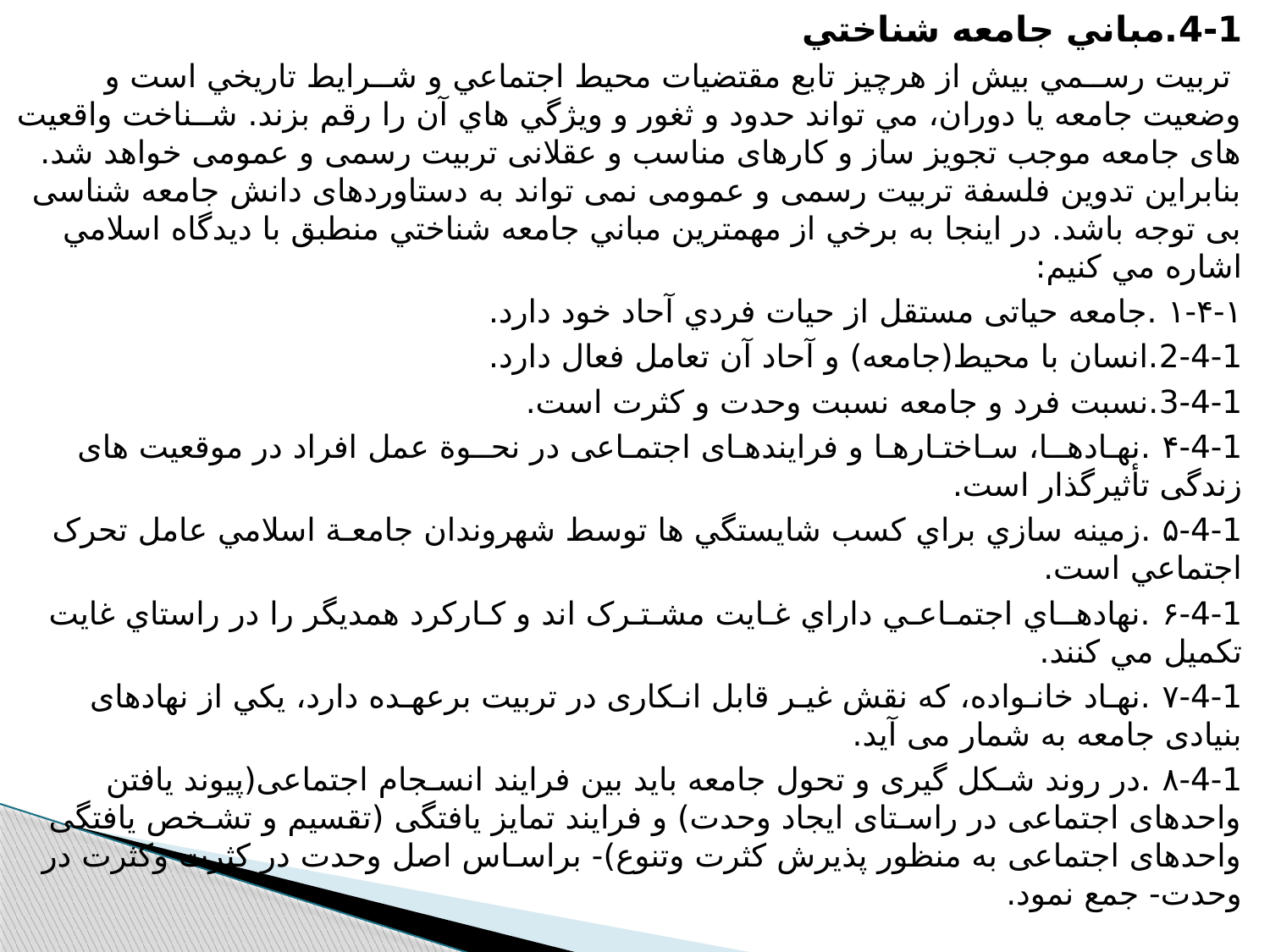

4-1.مباني جامعه شناختي
 تربيت رســمي بيش از هرچيز تابع مقتضيات محيط اجتماعي و شــرايط تاريخي است و وضعيت جامعه يا دوران، مي تواند حدود و ثغور و ويژگي هاي آن را رقم بزند. شــناخت واقعيت های جامعه موجب تجويز ساز و کارهای مناسب و عقلانی تربيت رسمی و عمومی خواهد شد. بنابراين تدوين فلسفة تربيت رسمی و عمومی نمی تواند به دستاوردهای دانش جامعه شناسی بی توجه باشد. در اينجا به برخي از مهمترين مباني جامعه شناختي منطبق با ديدگاه اسلامي اشاره مي کنيم:
۱-۴-۱ .جامعه حياتی مستقل از حيات فردي آحاد خود دارد.
2-4-1.انسان با محيط(جامعه) و آحاد آن تعامل فعال دارد.
3-4-1.نسبت فرد و جامعه نسبت وحدت و کثرت است.
۴-4-1 .نهـادهــا، سـاختـارهـا و فرايندهـای اجتمـاعی در نحــوة عمل افراد در موقعيت های زندگی تأثيرگذار است.
۵-4-1 .زمينه سازي براي کسب شايستگي ها توسط شهروندان جامعـة اسلامي عامل تحرک اجتماعي است.
۶-4-1 .نهادهــاي اجتمـاعـي داراي غـايت مشـتـرک اند و کـارکرد همديگر را در راستاي غايت تکميل مي کنند.
۷-4-1 .نهـاد خانـواده، که نقش غيـر قابل انـکاری در تربيت برعهـده دارد، يکي از نهادهای بنيادی جامعه به شمار می آيد.
۸-4-1 .در روند شـکل گيری و تحول جامعه بايد بين فرايند انسـجام اجتماعی(پيوند يافتن واحدهای اجتماعی در راسـتای ايجاد وحدت) و فرايند تمايز يافتگی (تقسيم و تشـخص يافتگی واحدهای اجتماعی به منظور پذيرش کثرت وتنوع)- براسـاس اصل وحدت در کثرت وکثرت در وحدت- جمع نمود.